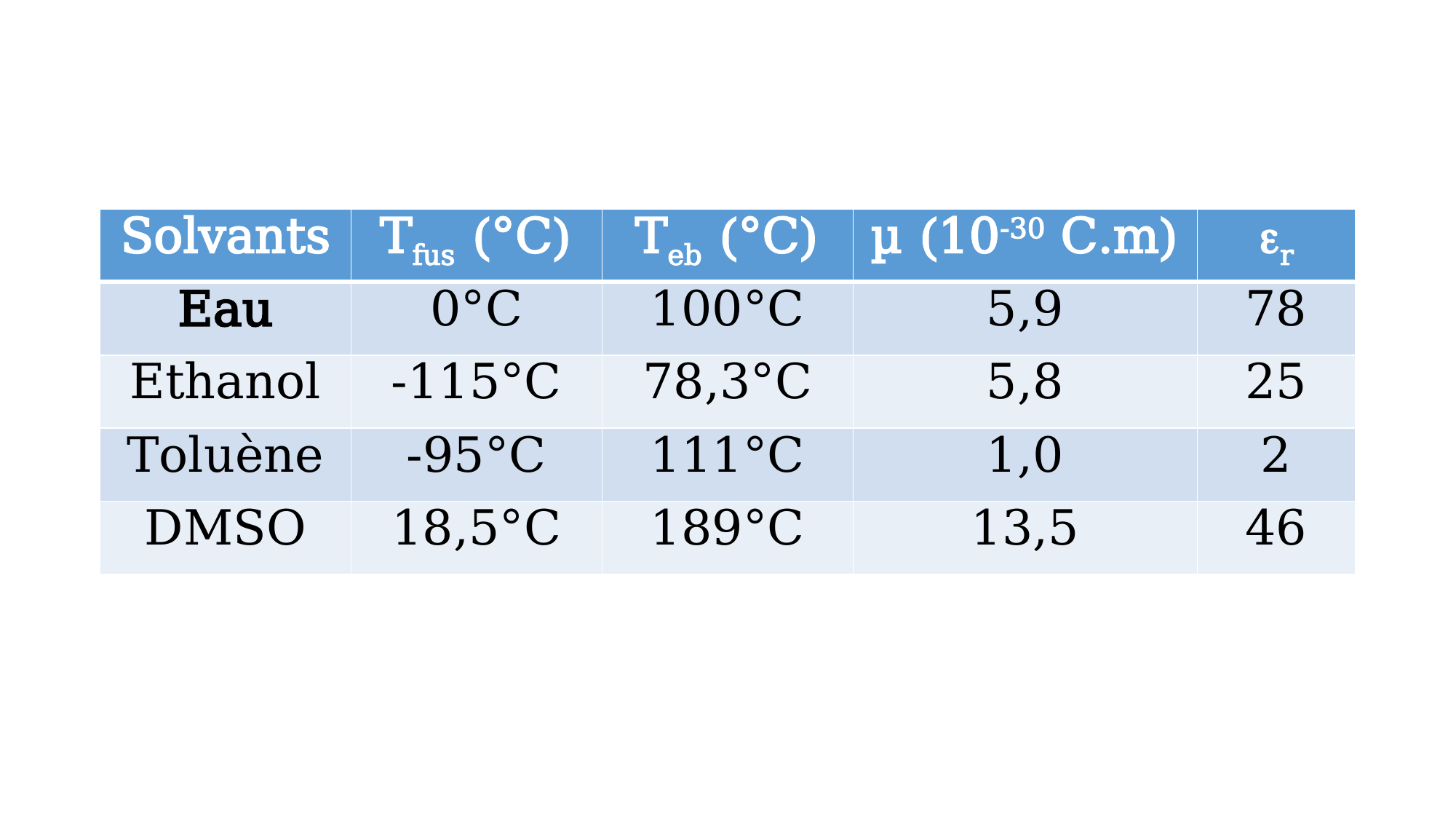

| Solvants | Tfus (°C) | Teb (°C) | µ (10-30 C.m) | εr |
| --- | --- | --- | --- | --- |
| Eau | 0°C | 100°C | 5,9 | 78 |
| Ethanol | -115°C | 78,3°C | 5,8 | 25 |
| Toluène | -95°C | 111°C | 1,0 | 2 |
| DMSO | 18,5°C | 189°C | 13,5 | 46 |